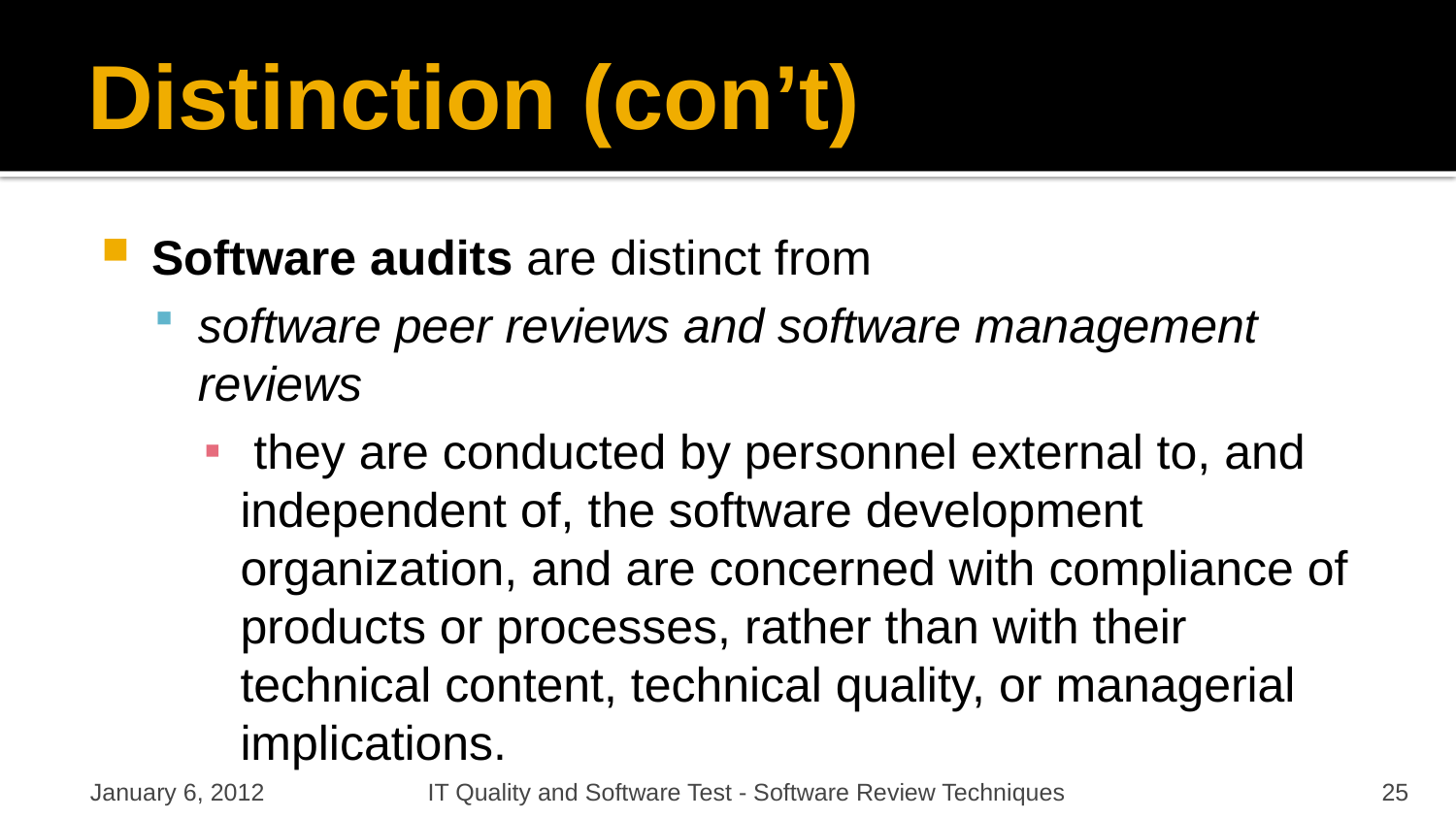

# Distinction (con’t)
Software audits are distinct from
software peer reviews and software management reviews
 they are conducted by personnel external to, and independent of, the software development organization, and are concerned with compliance of products or processes, rather than with their technical content, technical quality, or managerial implications.
January 6, 2012
IT Quality and Software Test - Software Review Techniques
25